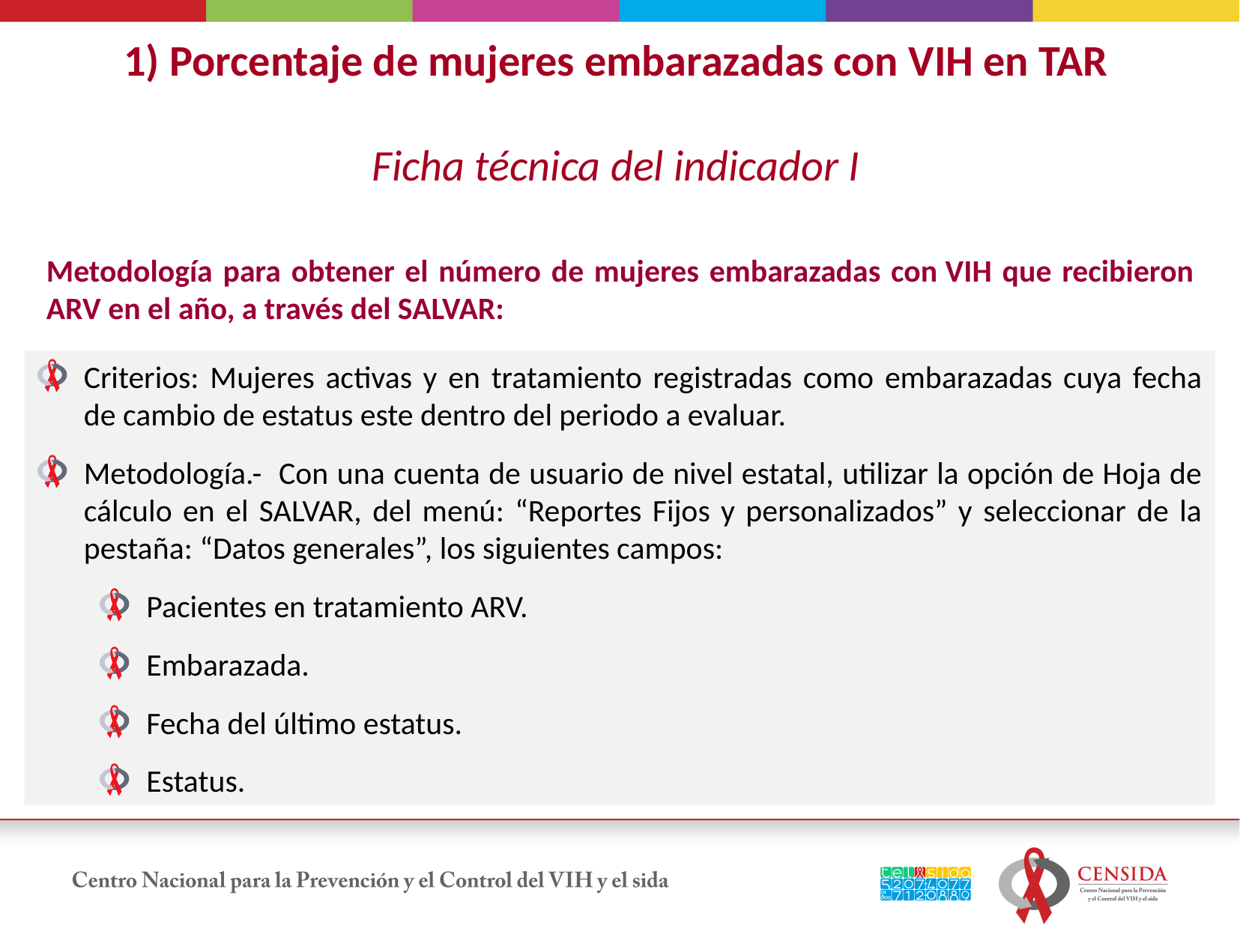

1) Porcentaje de mujeres embarazadas con VIH en TAR

Ficha técnica del indicador I
Metodología para obtener el número de mujeres embarazadas con VIH que recibieron ARV en el año, a través del SALVAR:
Criterios: Mujeres activas y en tratamiento registradas como embarazadas cuya fecha de cambio de estatus este dentro del periodo a evaluar.
Metodología.-  Con una cuenta de usuario de nivel estatal, utilizar la opción de Hoja de cálculo en el SALVAR, del menú: “Reportes Fijos y personalizados” y seleccionar de la pestaña: “Datos generales”, los siguientes campos:
Pacientes en tratamiento ARV.
Embarazada.
Fecha del último estatus.
Estatus.